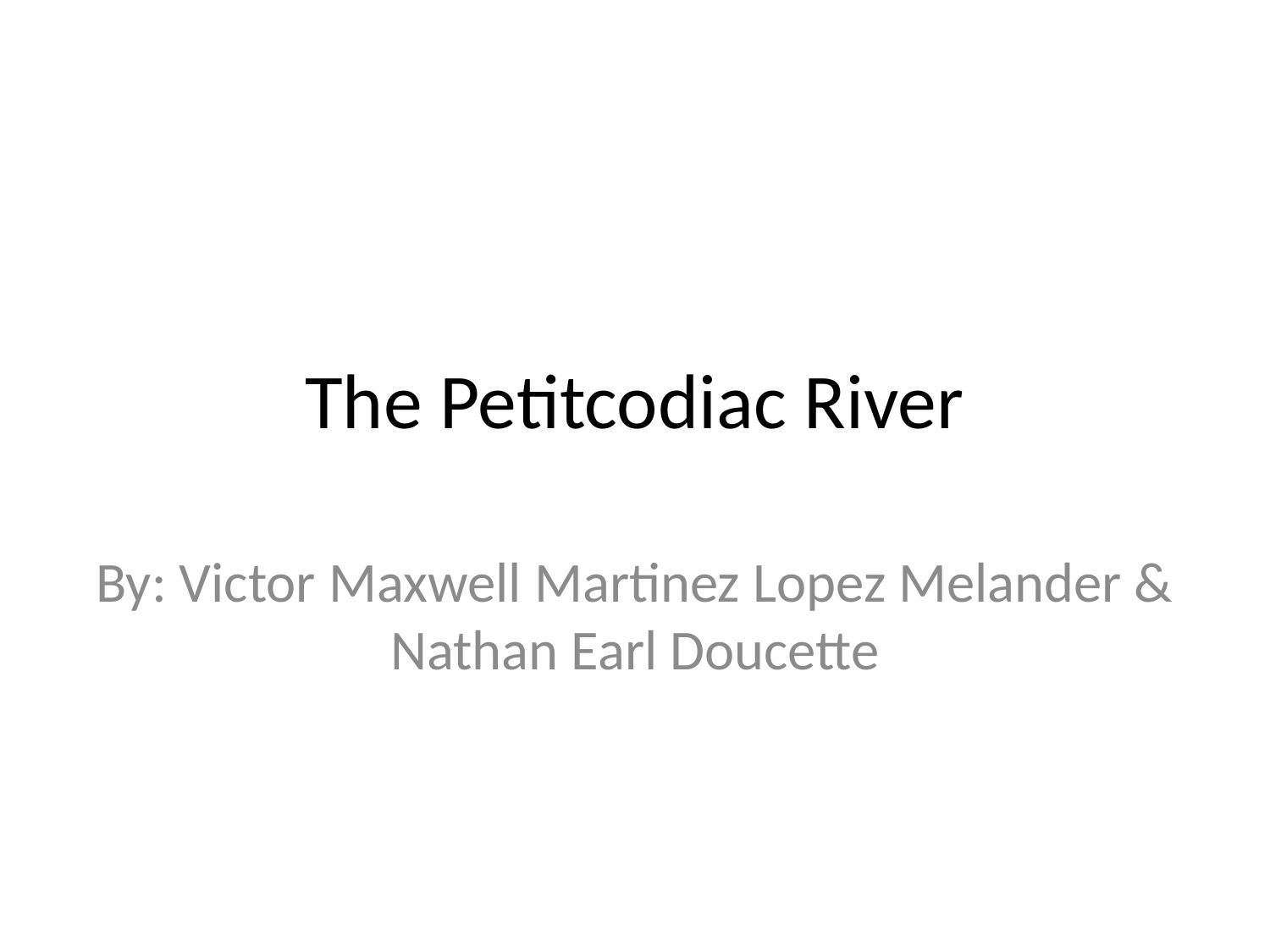

# The Petitcodiac River
By: Victor Maxwell Martinez Lopez Melander & Nathan Earl Doucette